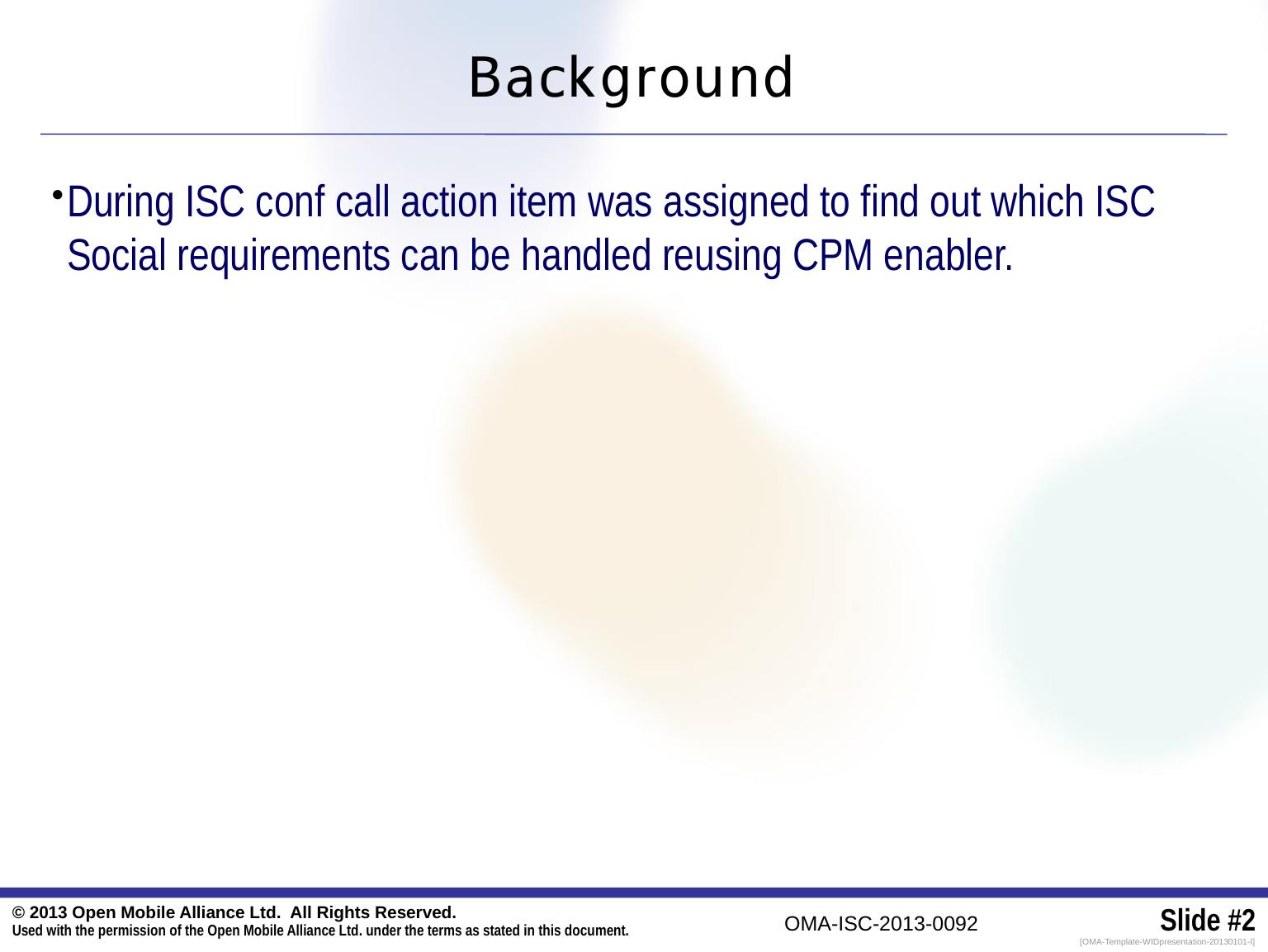

# Background
During ISC conf call action item was assigned to find out which ISC Social requirements can be handled reusing CPM enabler.